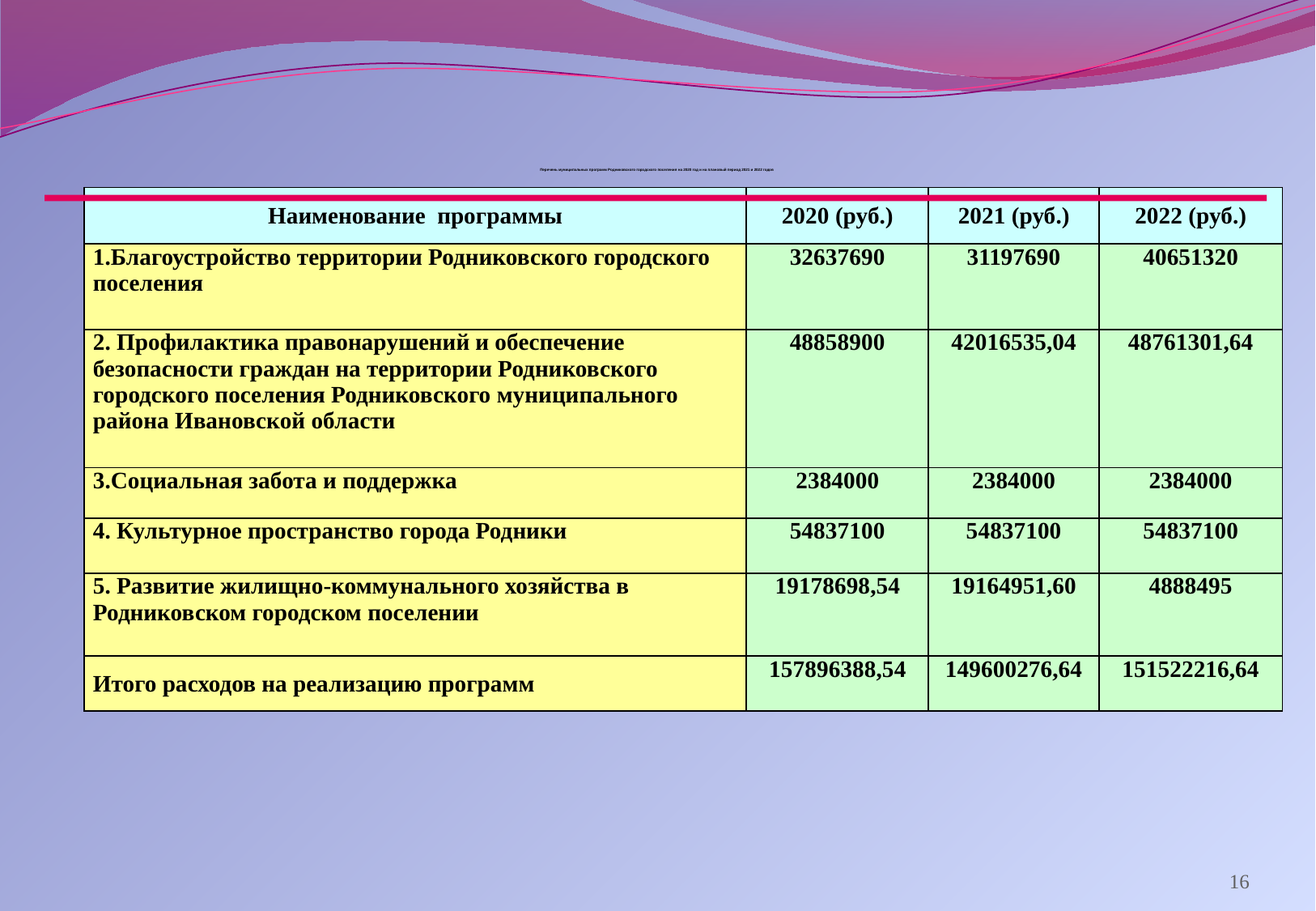

# Перечень муниципальных программ Родниковского городского поселения на 2020 год и на плановый период 2021 и 2022 годов
| Наименование программы | 2020 (руб.) | 2021 (руб.) | 2022 (руб.) |
| --- | --- | --- | --- |
| 1.Благоустройство территории Родниковского городского поселения | 32637690 | 31197690 | 40651320 |
| 2. Профилактика правонарушений и обеспечение безопасности граждан на территории Родниковского городского поселения Родниковского муниципального района Ивановской области | 48858900 | 42016535,04 | 48761301,64 |
| 3.Социальная забота и поддержка | 2384000 | 2384000 | 2384000 |
| 4. Культурное пространство города Родники | 54837100 | 54837100 | 54837100 |
| 5. Развитие жилищно-коммунального хозяйства в Родниковском городском поселении | 19178698,54 | 19164951,60 | 4888495 |
| Итого расходов на реализацию программ | 157896388,54 | 149600276,64 | 151522216,64 |

16